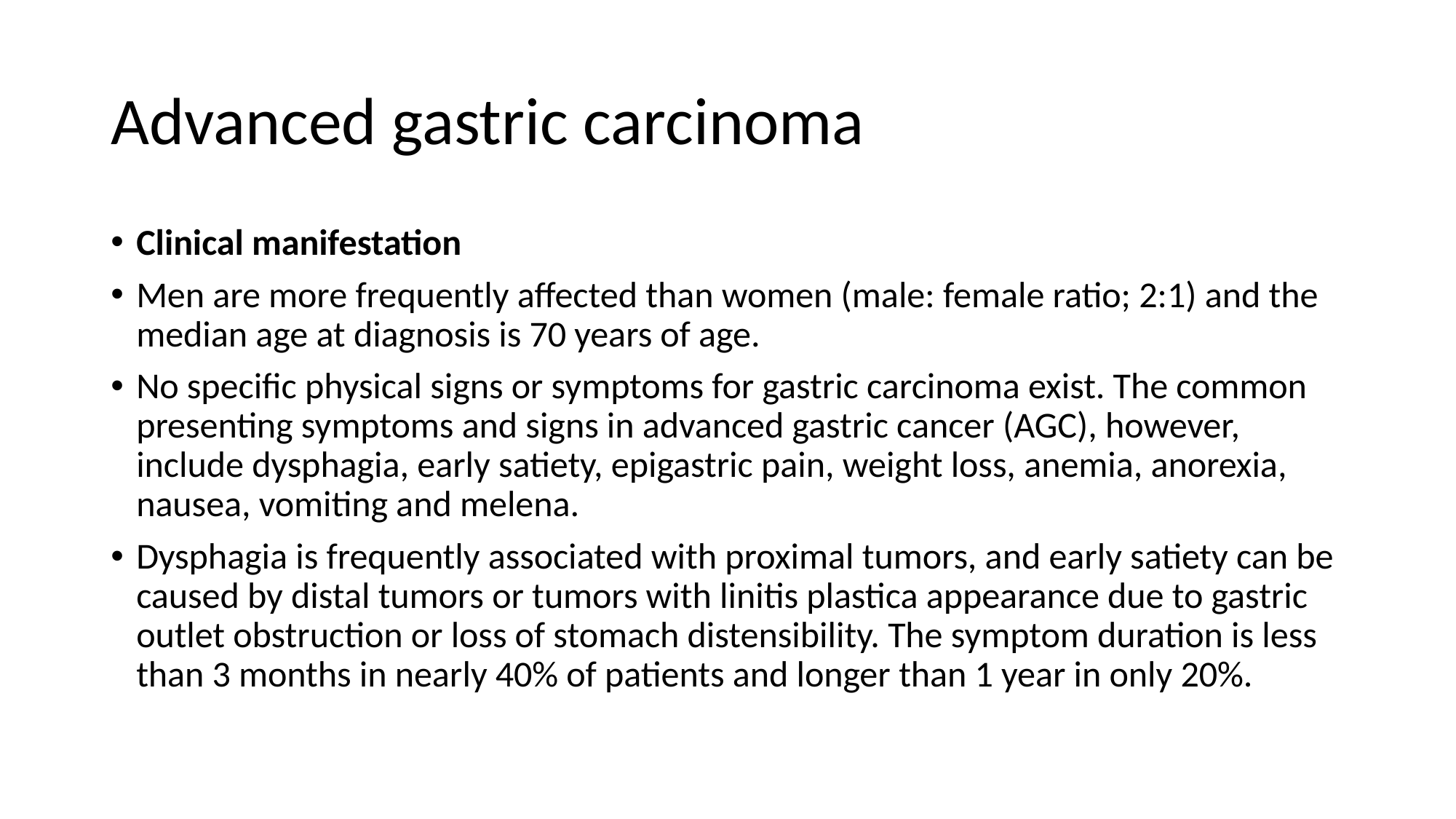

# Advanced gastric carcinoma
Clinical manifestation
Men are more frequently affected than women (male: female ratio; 2:1) and the median age at diagnosis is 70 years of age.
No specific physical signs or symptoms for gastric carcinoma exist. The common presenting symptoms and signs in advanced gastric cancer (AGC), however, include dysphagia, early satiety, epigastric pain, weight loss, anemia, anorexia, nausea, vomiting and melena.
Dysphagia is frequently associated with proximal tumors, and early satiety can be caused by distal tumors or tumors with linitis plastica appearance due to gastric outlet obstruction or loss of stomach distensibility. The symptom duration is less than 3 months in nearly 40% of patients and longer than 1 year in only 20%.